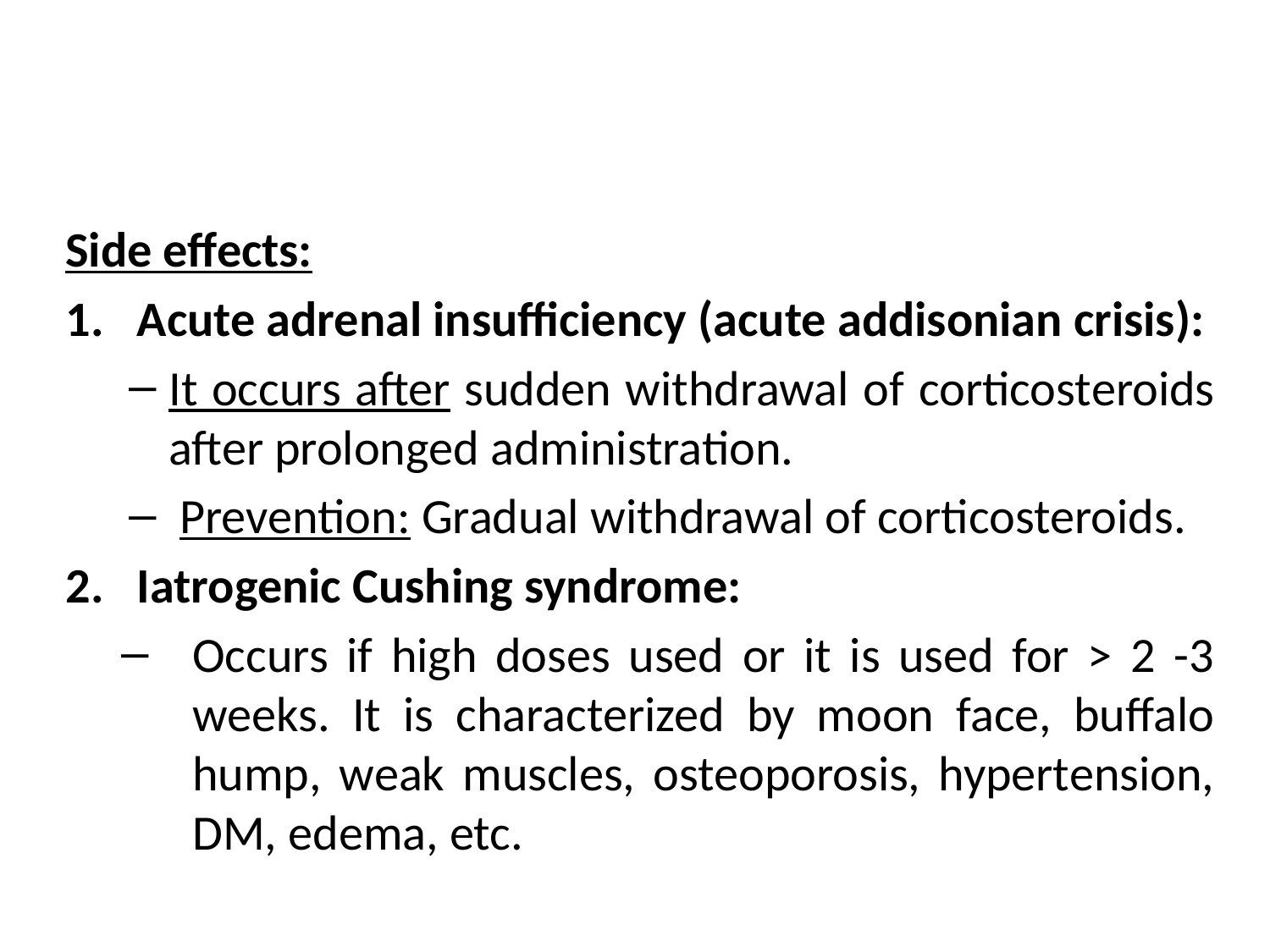

#
Side effects:
Acute adrenal insufficiency (acute addisonian crisis):
It occurs after sudden withdrawal of corticosteroids after prolonged administration.
 Prevention: Gradual withdrawal of corticosteroids.
Iatrogenic Cushing syndrome:
Occurs if high doses used or it is used for > 2 -3 weeks. It is characterized by moon face, buffalo hump, weak muscles, osteoporosis, hypertension, DM, edema, etc.